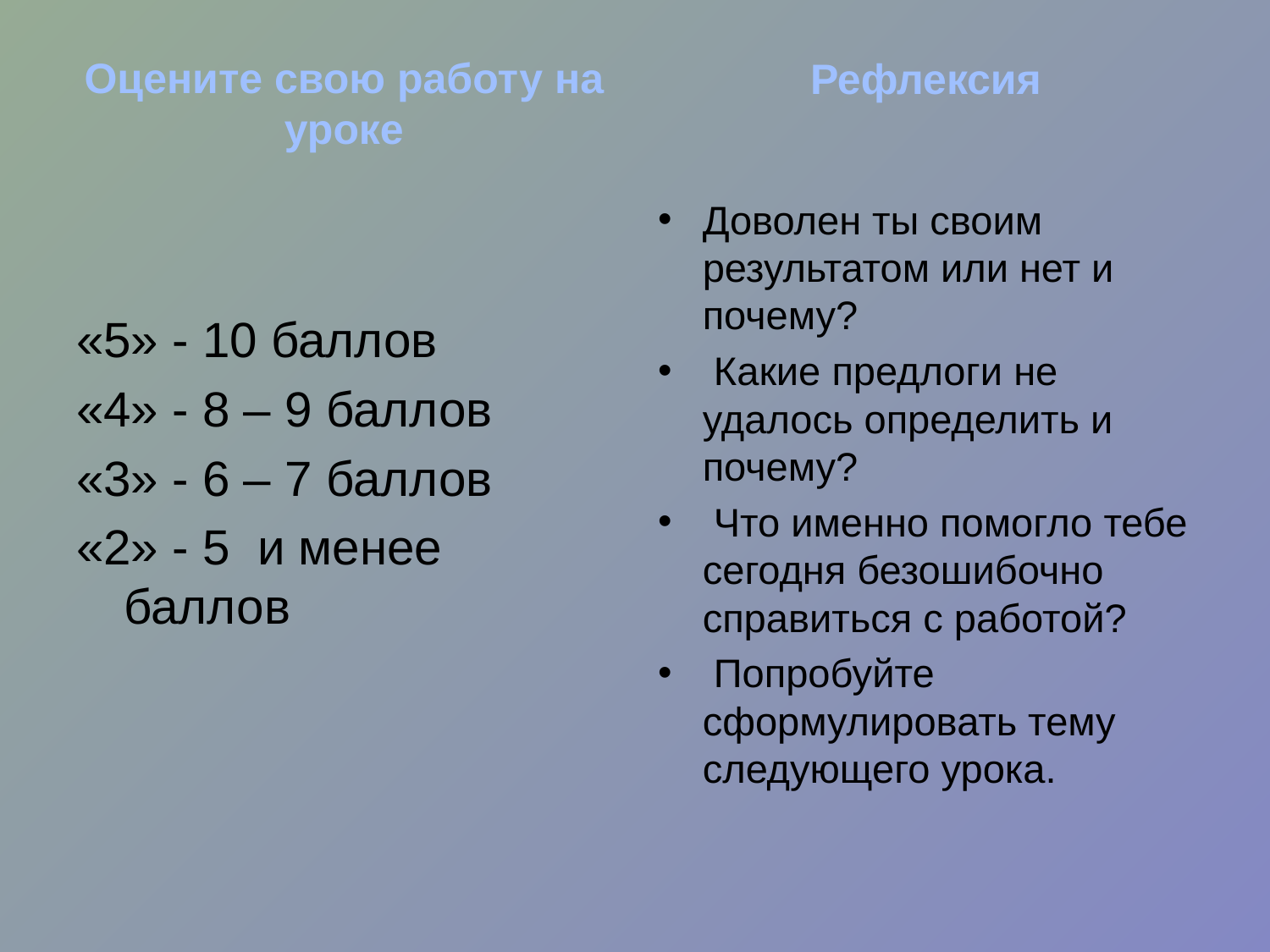

Оцените свою работу на уроке
Рефлексия
Доволен ты своим результатом или нет и почему?
 Какие предлоги не удалось определить и почему?
 Что именно помогло тебе сегодня безошибочно справиться с работой?
 Попробуйте сформулировать тему следующего урока.

«5» - 10 баллов
«4» - 8 – 9 баллов
«3» - 6 – 7 баллов
«2» - 5  и менее баллов